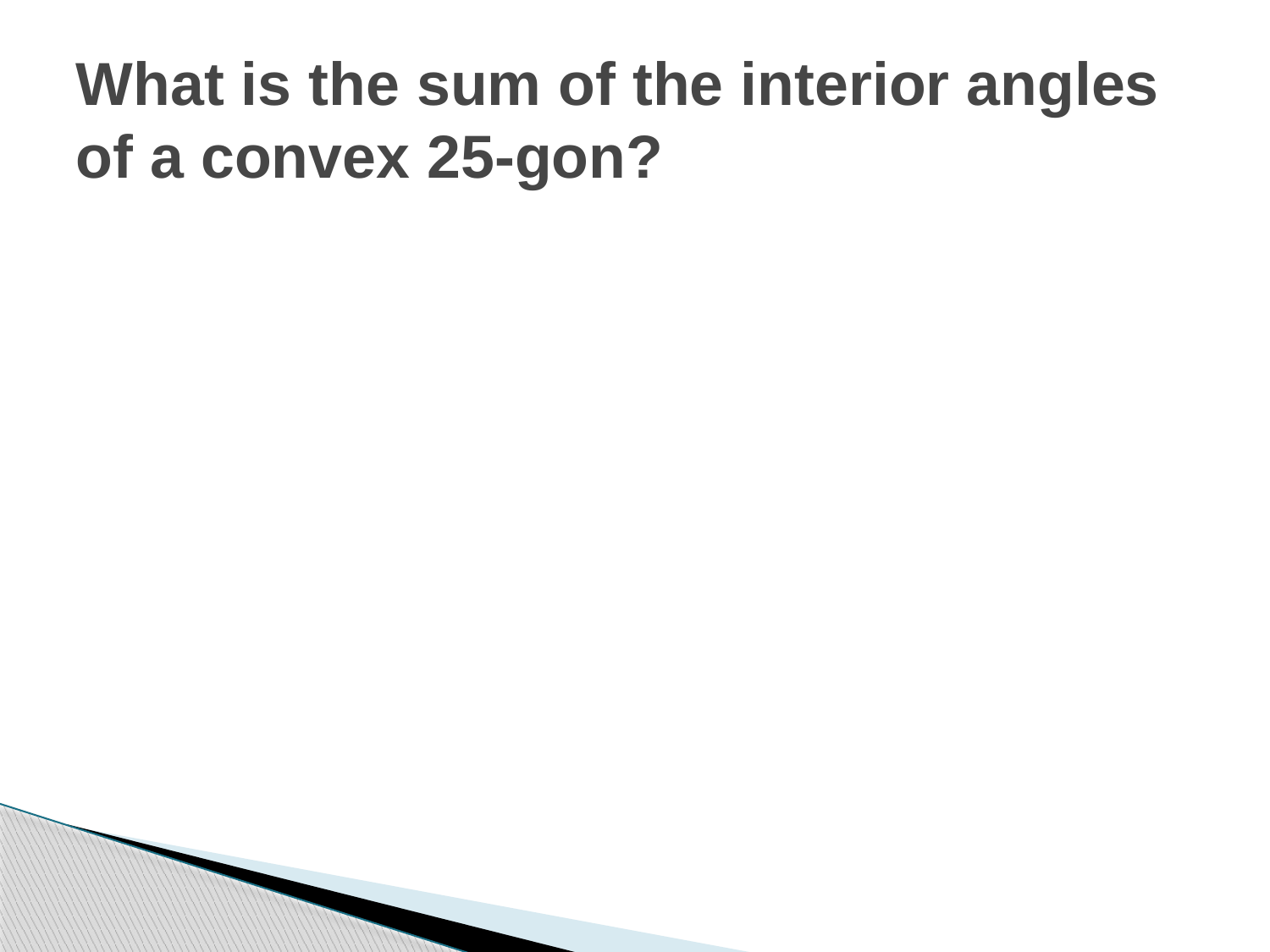

# What is the sum of the interior angles of a convex 25-gon?